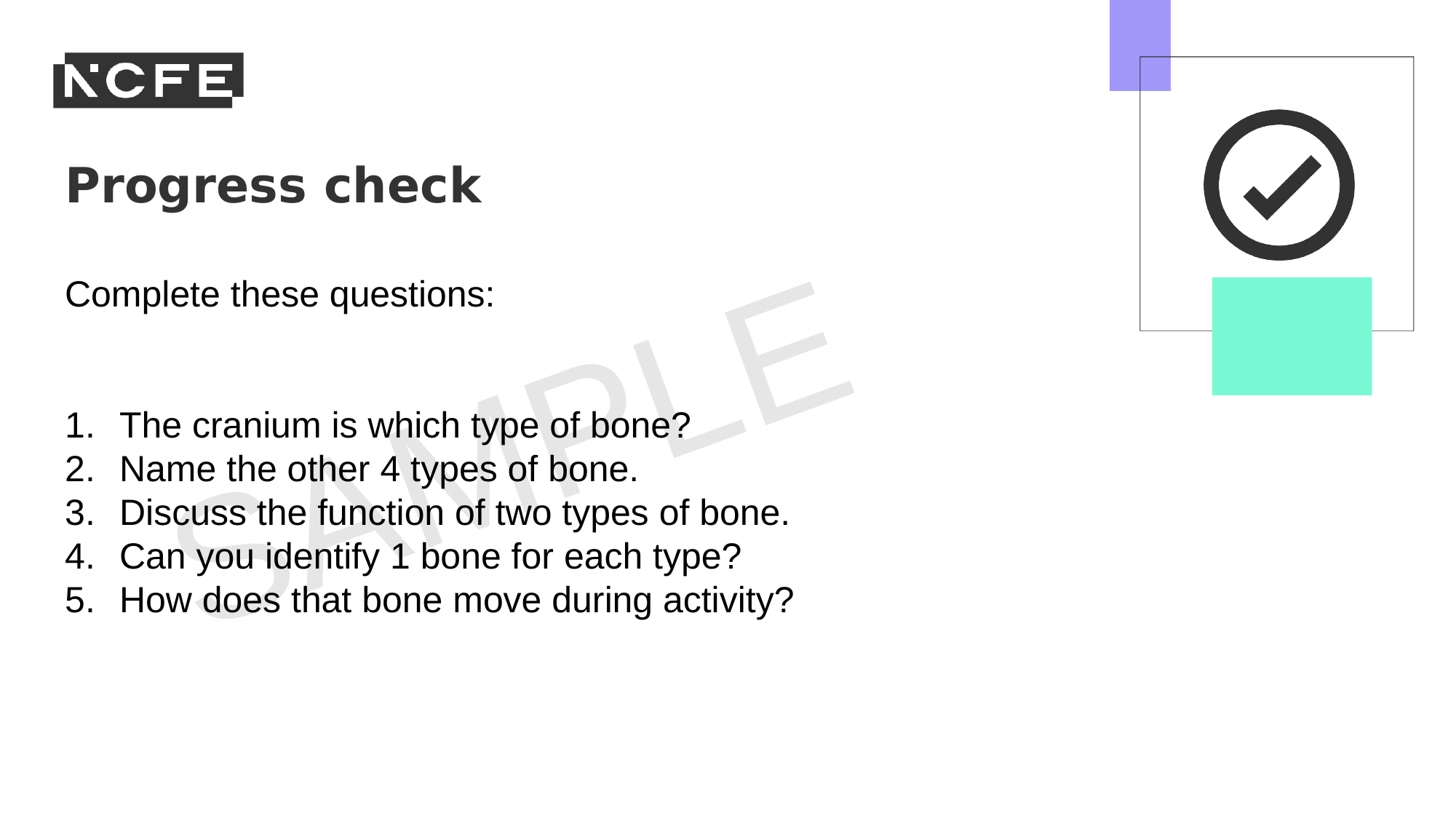

Complete these questions:​
​

The cranium is which type of bone?
Name the other 4 types of bone.
Discuss the function of two types of bone.
Can you identify 1 bone for each type?
How does that bone move during activity?
​